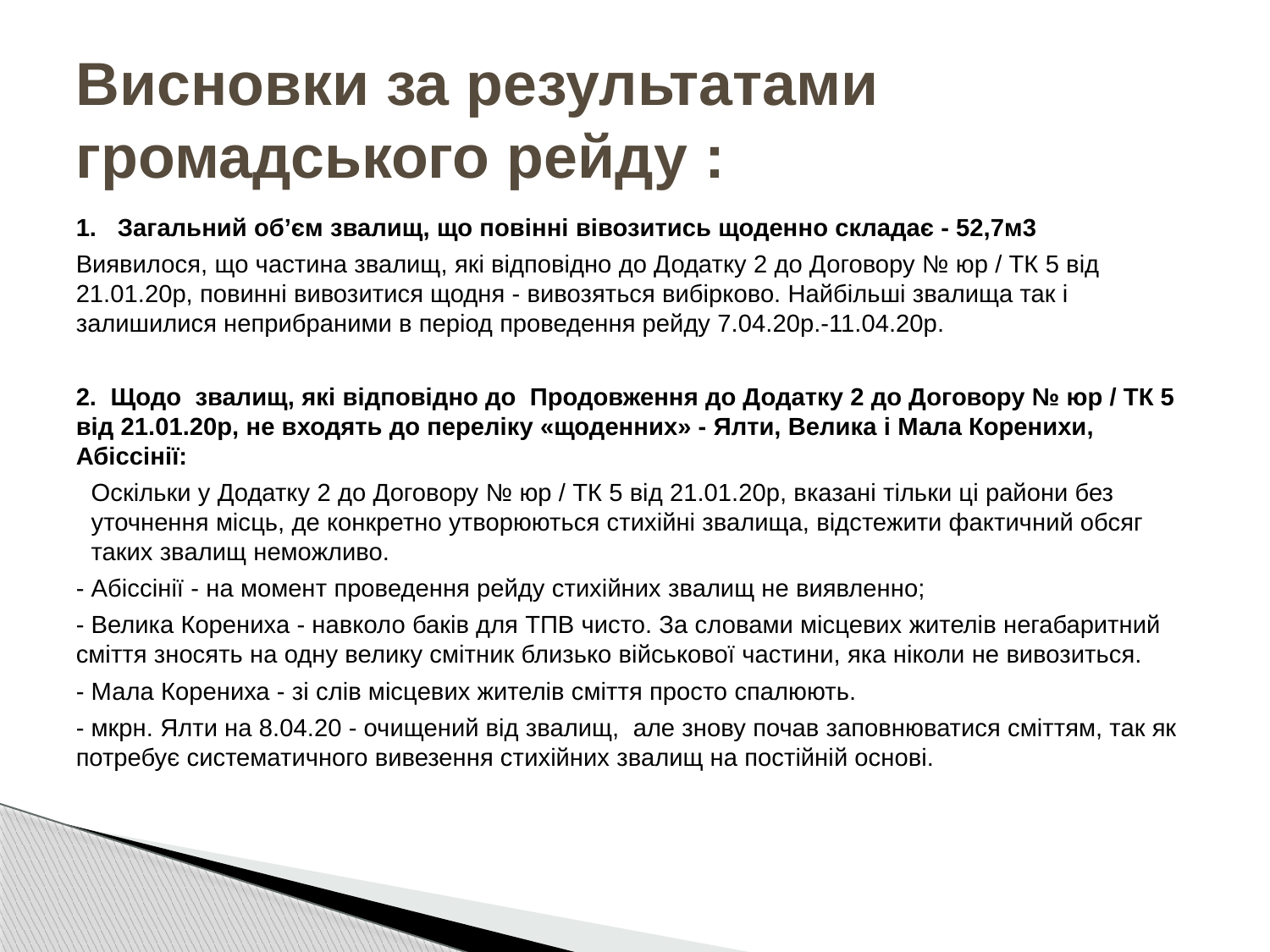

# Висновки за результатами громадського рейду :
1.   Загальний об’єм звалищ, що повінні вівозитись щоденно складає - 52,7м3
Виявилося, що частина звалищ, які відповідно до Додатку 2 до Договору № юр / ТК 5 від 21.01.20р, повинні вивозитися щодня - вивозяться вибірково. Найбільші звалища так і залишилися неприбраними в період проведення рейду 7.04.20р.-11.04.20р.

2.  Щодо  звалищ, які відповідно до  Продовження до Додатку 2 до Договору № юр / ТК 5 від 21.01.20р, не входять до переліку «щоденних» - Ялти, Велика і Мала Коренихи, Абіссінії:
Оскільки у Додатку 2 до Договору № юр / ТК 5 від 21.01.20р, вказані тільки ці райони без уточнення місць, де конкретно утворюються стихійні звалища, відстежити фактичний обсяг таких звалищ неможливо.
- Абіссінії - на момент проведення рейду стихійних звалищ не виявленно;
- Велика Корениха - навколо баків для ТПВ чисто. За словами місцевих жителів негабаритний сміття зносять на одну велику смітник близько військової частини, яка ніколи не вивозиться.
- Мала Корениха - зі слів місцевих жителів сміття просто спалюють.
- мкрн. Ялти на 8.04.20 - очищений від звалищ,  але знову почав заповнюватися сміттям, так як потребує систематичного вивезення стихійних звалищ на постійній основі.